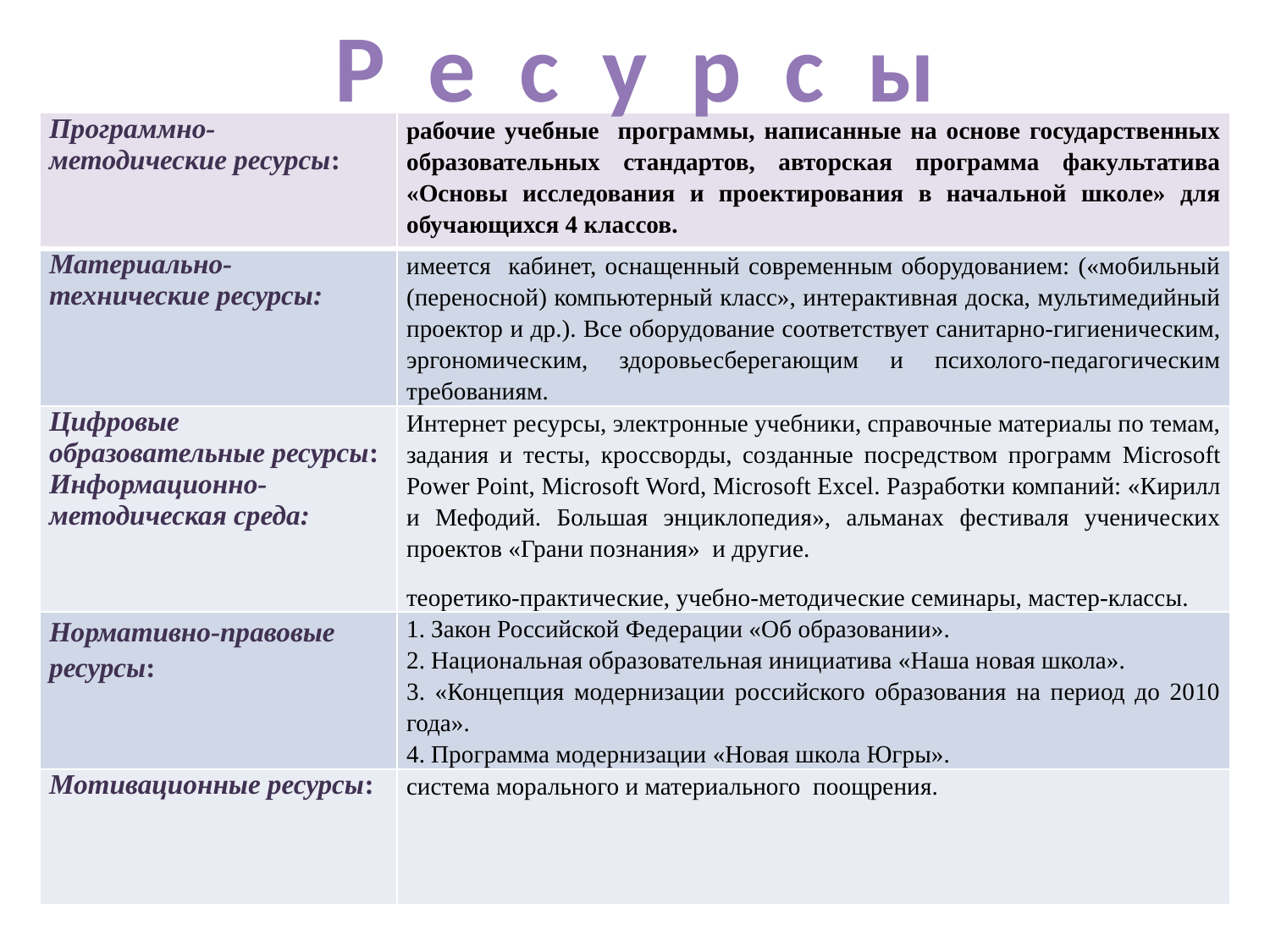

Р  е  с  у  р  с  ы
| Программно-методические ресурсы: | рабочие учебные программы, написанные на основе государственных образовательных стандартов, авторская программа факультатива «Основы исследования и проектирования в начальной школе» для обучающихся 4 классов. |
| --- | --- |
| Материально-технические ресурсы: | имеется кабинет, оснащенный современным оборудованием: («мобильный (переносной) компьютерный класс», интерактивная доска, мультимедийный проектор и др.). Все оборудование соответствует санитарно-гигиеническим, эргономическим, здоровьесберегающим и психолого-педагогическим требованиям. |
| Цифровые образовательные ресурсы: Информационно-методическая среда: | Интернет ресурсы, электронные учебники, справочные материалы по темам, задания и тесты, кроссворды, созданные посредством программ Microsoft Power Point, Microsoft Word, Microsoft Excel. Разработки компаний: «Кирилл и Мефодий. Большая энциклопедия», альманах фестиваля ученических проектов «Грани познания» и другие. теоретико-практические, учебно-методические семинары, мастер-классы. |
| Нормативно-правовые ресурсы: | 1. Закон Российской Федерации «Об образовании». 2. Национальная образовательная инициатива «Наша новая школа». 3. «Концепция модернизации российского образования на период до 2010 года». 4. Программа модернизации «Новая школа Югры». |
| Мотивационные ресурсы: | система морального и материального поощрения. |